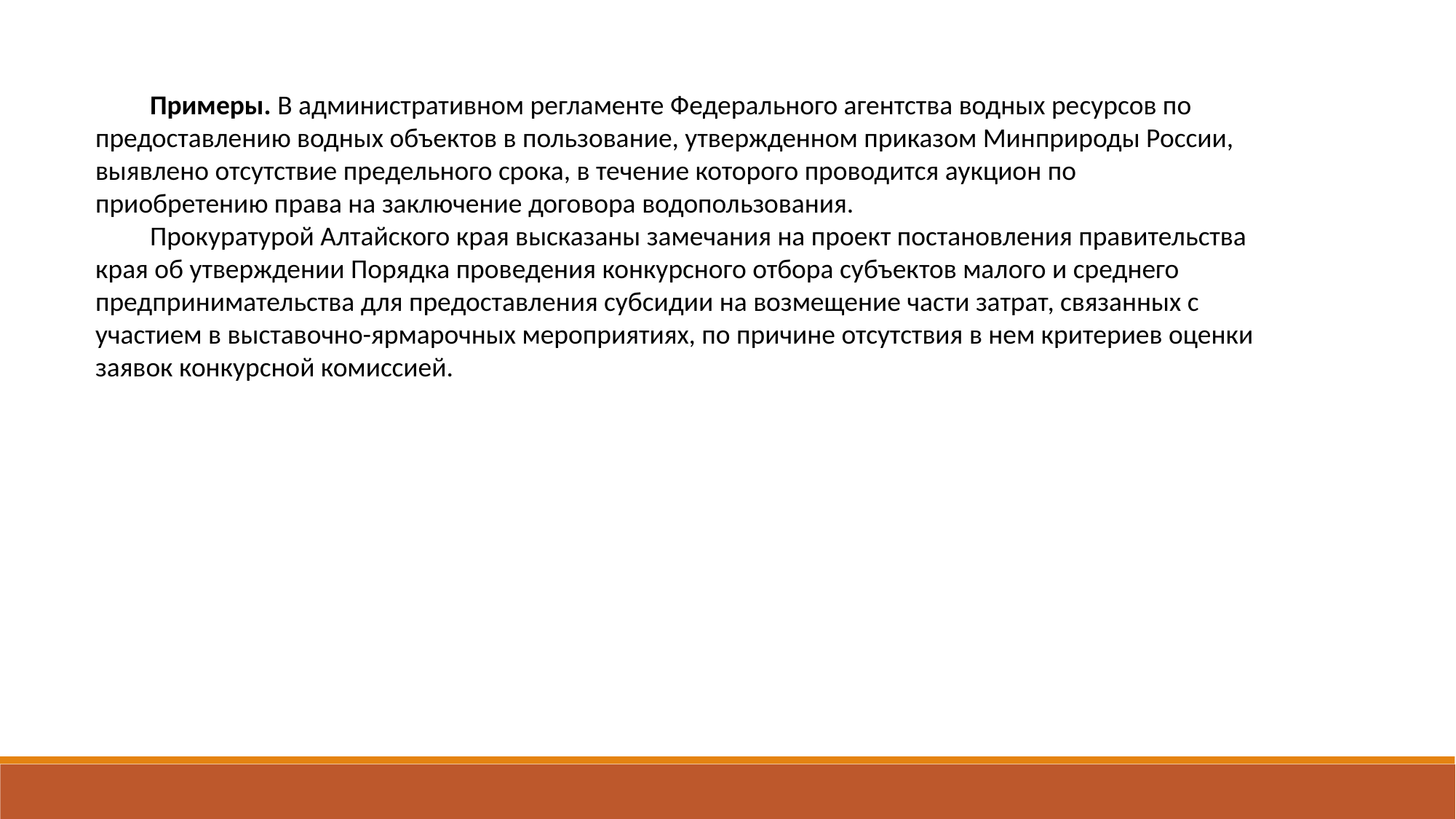

Примеры. В административном регламенте Федерального агентства водных ресурсов по предоставлению водных объектов в пользование, утвержденном приказом Минприроды России, выявлено отсутствие предельного срока, в течение которого проводится аукцион по приобретению права на заключение договора водопользования.
Прокуратурой Алтайского края высказаны замечания на проект постановления правительства края об утверждении Порядка проведения конкурсного отбора субъектов малого и среднего предпринимательства для предоставления субсидии на возмещение части затрат, связанных с участием в выставочно-ярмарочных мероприятиях, по причине отсутствия в нем критериев оценки заявок конкурсной комиссией.